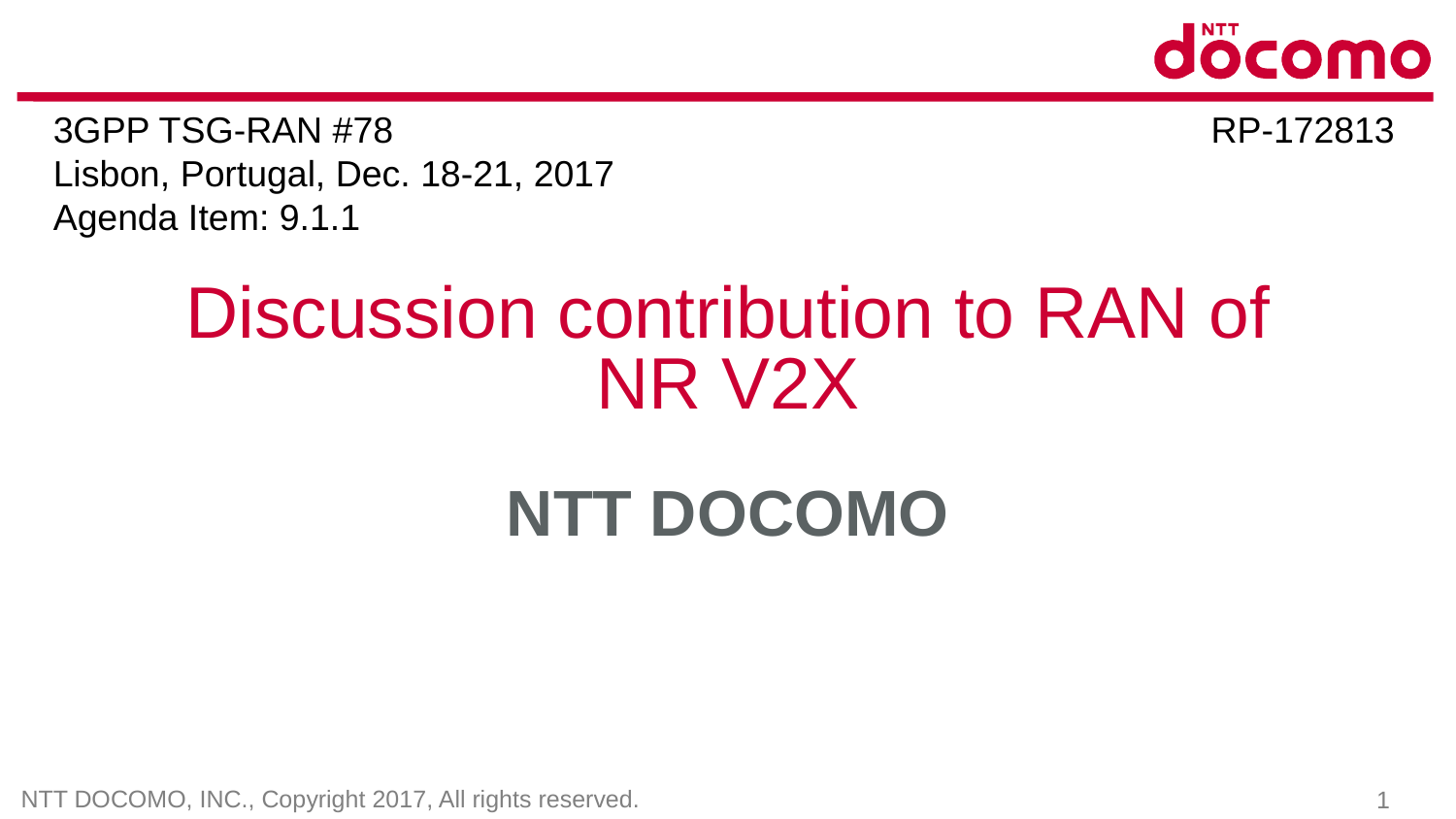

3GPP TSG-RAN #78	                                                                       RP-172813
Lisbon, Portugal, Dec. 18-21, 2017
Agenda Item: 9.1.1
# Discussion contribution to RAN of NR V2X
NTT DOCOMO